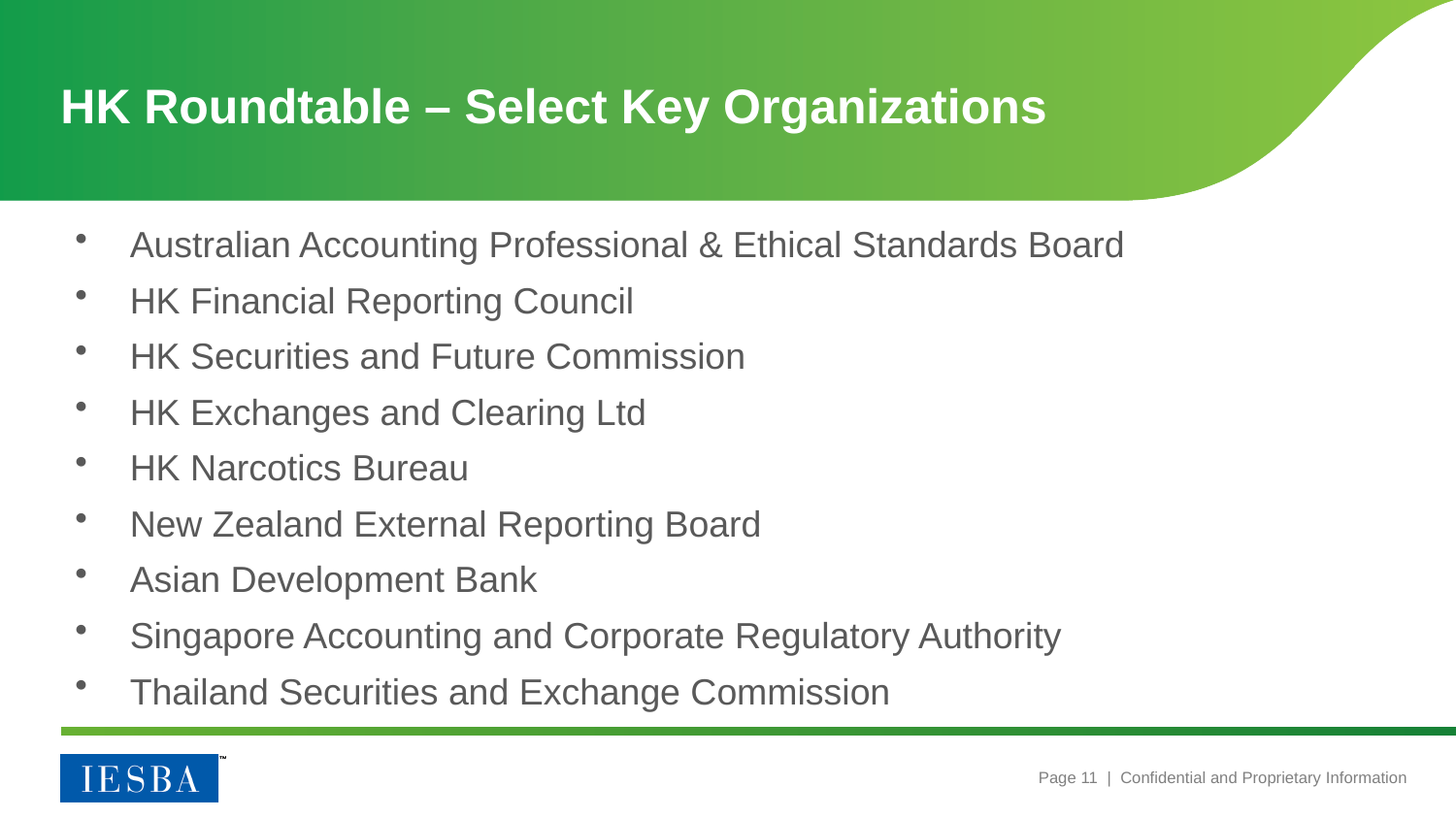

# HK Roundtable – Select Key Organizations
Australian Accounting Professional & Ethical Standards Board
HK Financial Reporting Council
HK Securities and Future Commission
HK Exchanges and Clearing Ltd
HK Narcotics Bureau
New Zealand External Reporting Board
Asian Development Bank
Singapore Accounting and Corporate Regulatory Authority
Thailand Securities and Exchange Commission